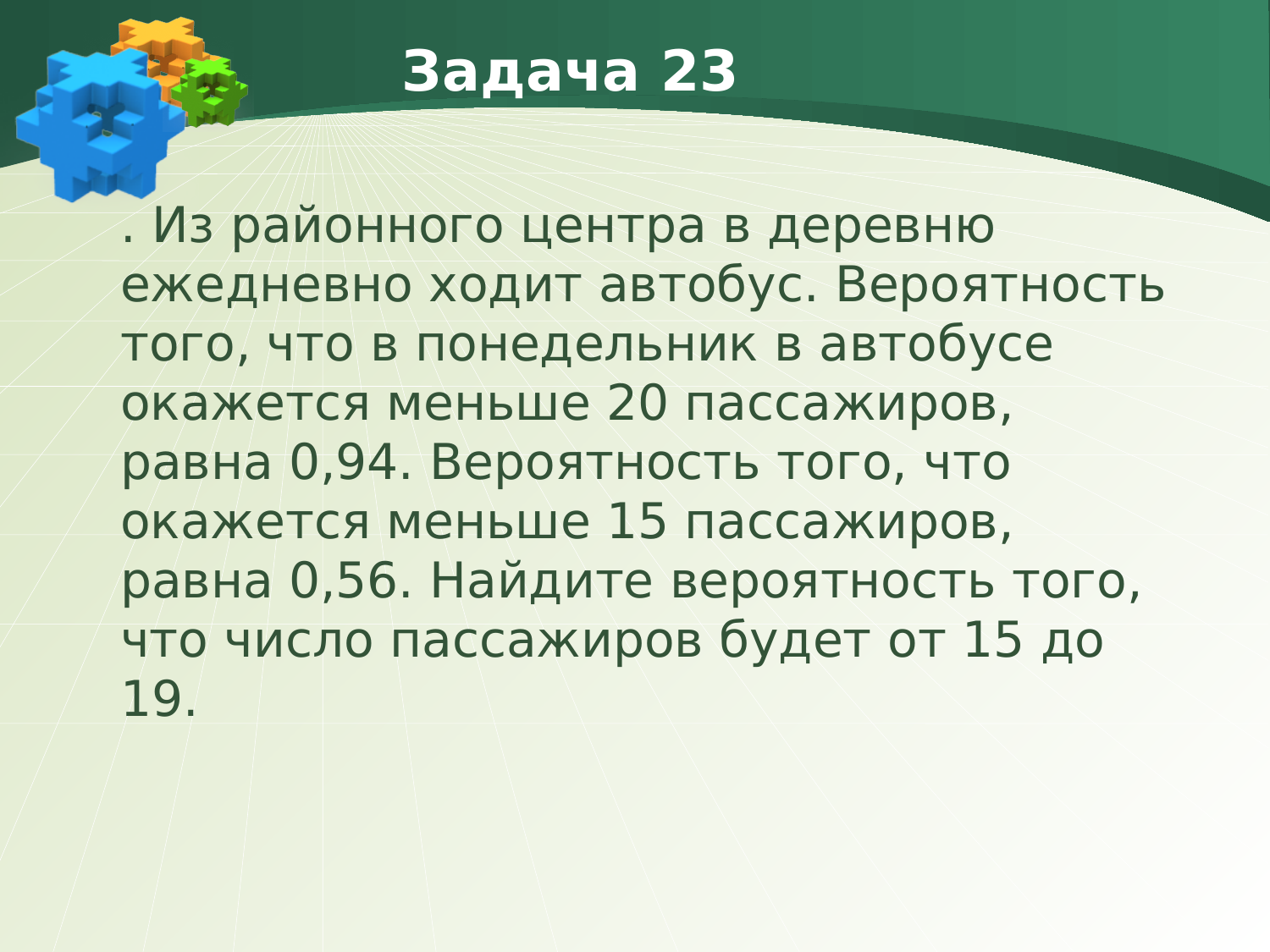

# Задача 23
. Из районного центра в деревню ежедневно ходит автобус. Вероятность того, что в понедельник в автобусе окажется меньше 20 пассажиров, равна 0,94. Вероятность того, что окажется меньше 15 пассажиров, равна 0,56. Найдите вероятность того, что число пассажиров будет от 15 до 19.